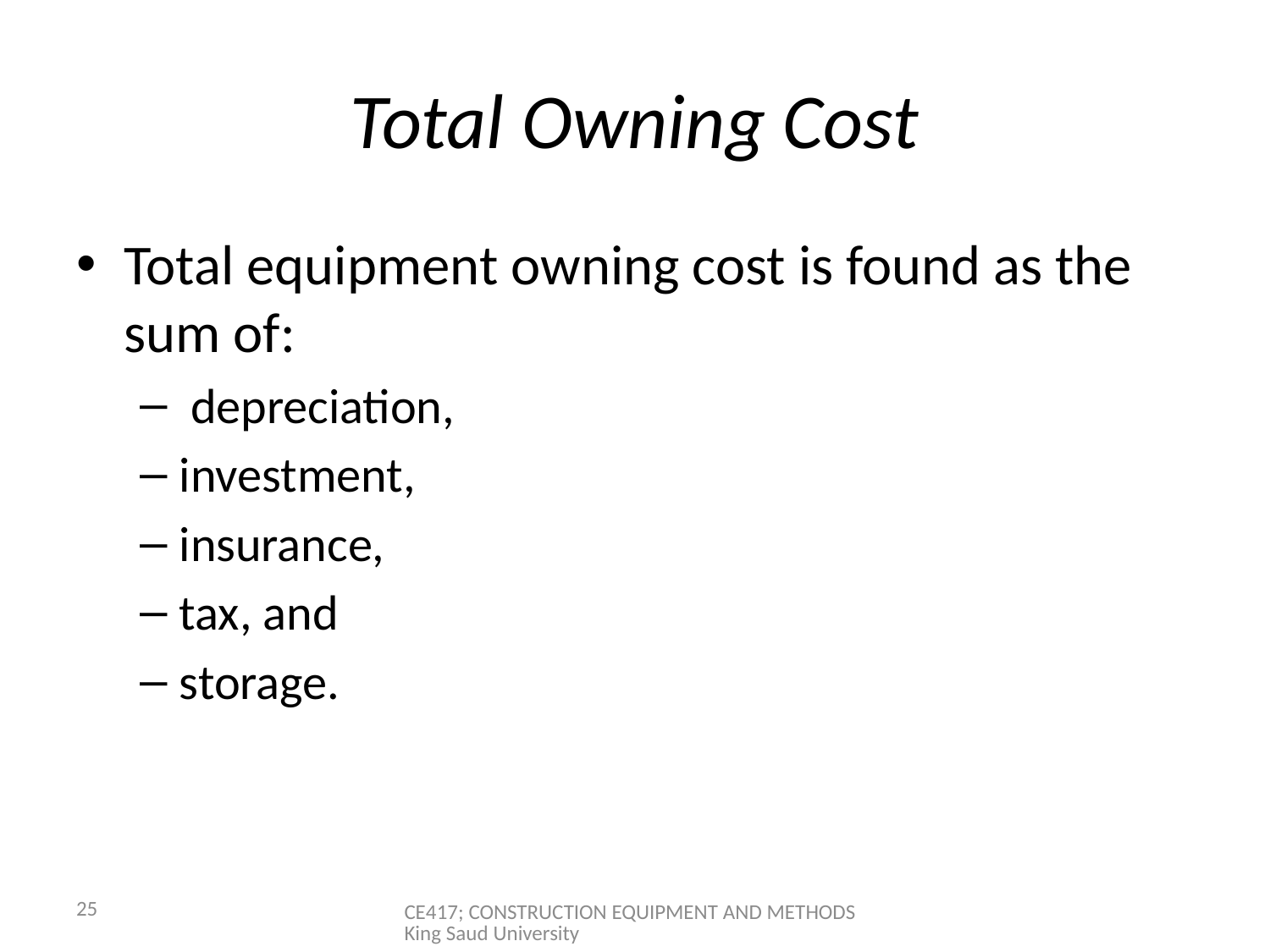

# Total Owning Cost
Total equipment owning cost is found as the sum of:
 depreciation,
investment,
insurance,
tax, and
storage.
25
CE417; CONSTRUCTION EQUIPMENT AND METHODS King Saud University